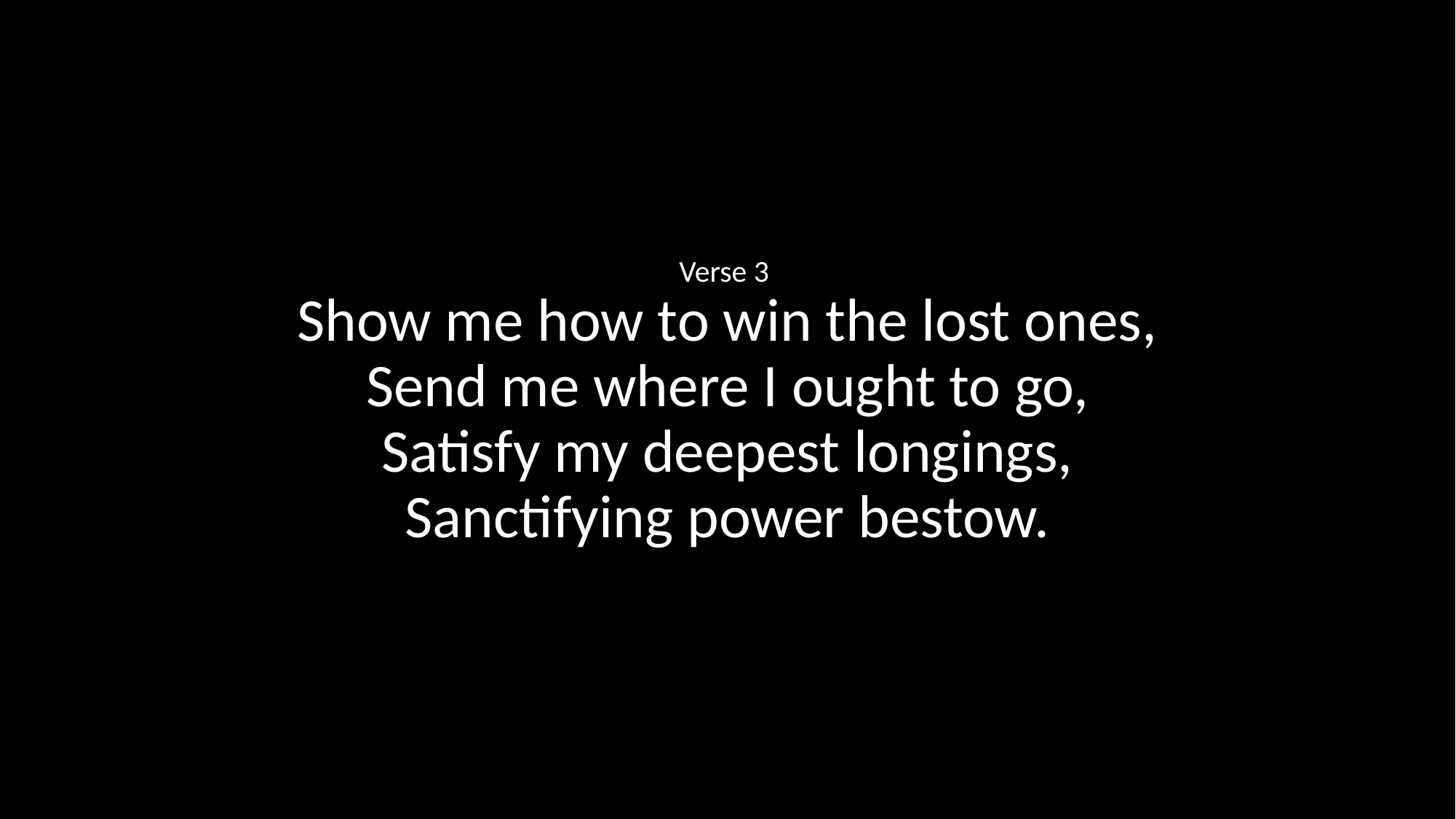

Verse 3
Show me how to win the lost ones,
Send me where I ought to go,
Satisfy my deepest longings,
Sanctifying power bestow.